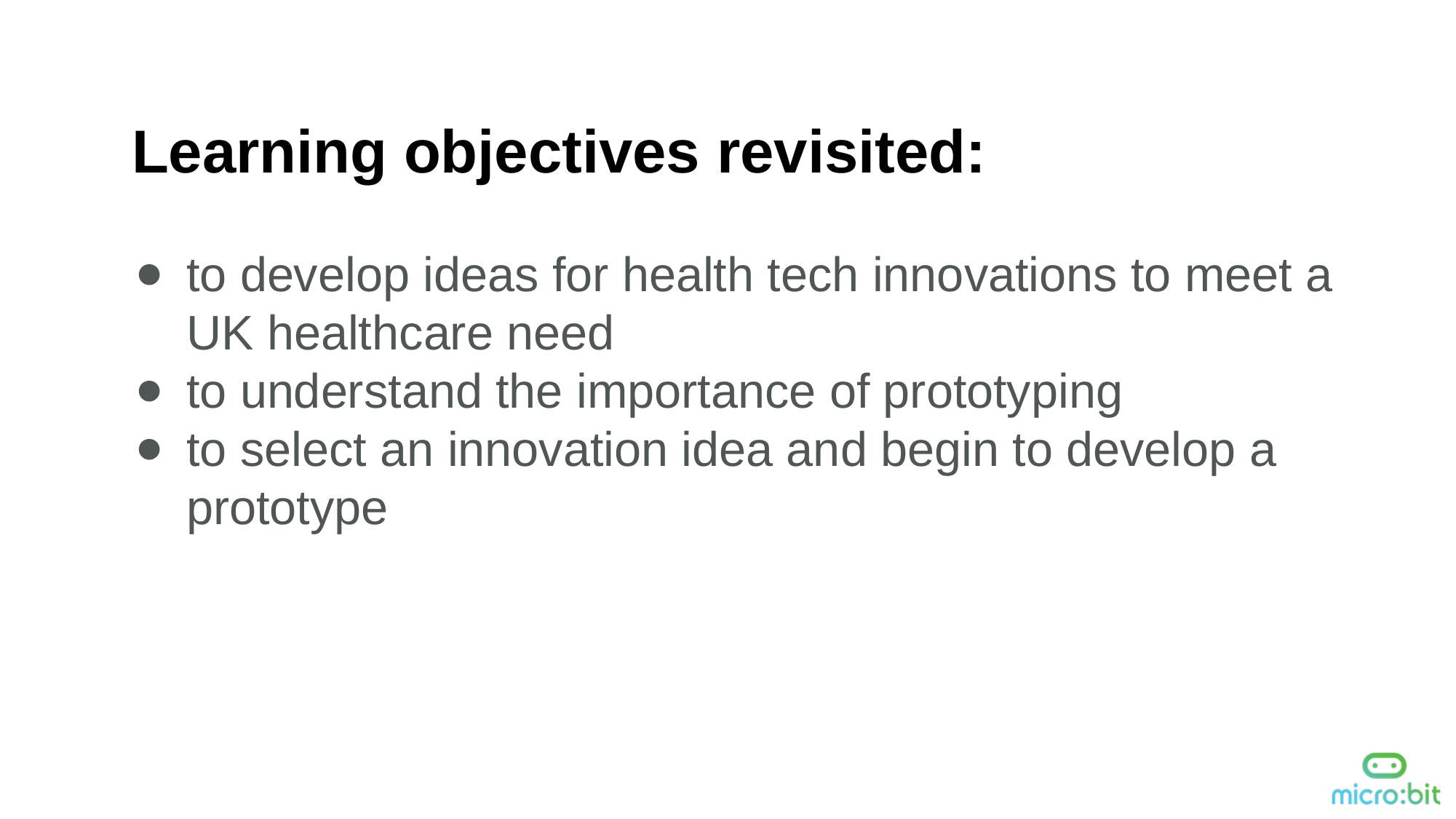

Learning objectives revisited:

to develop ideas for health tech innovations to meet a  UK healthcare need
to understand the importance of prototyping
to select an innovation idea and begin to develop a prototype